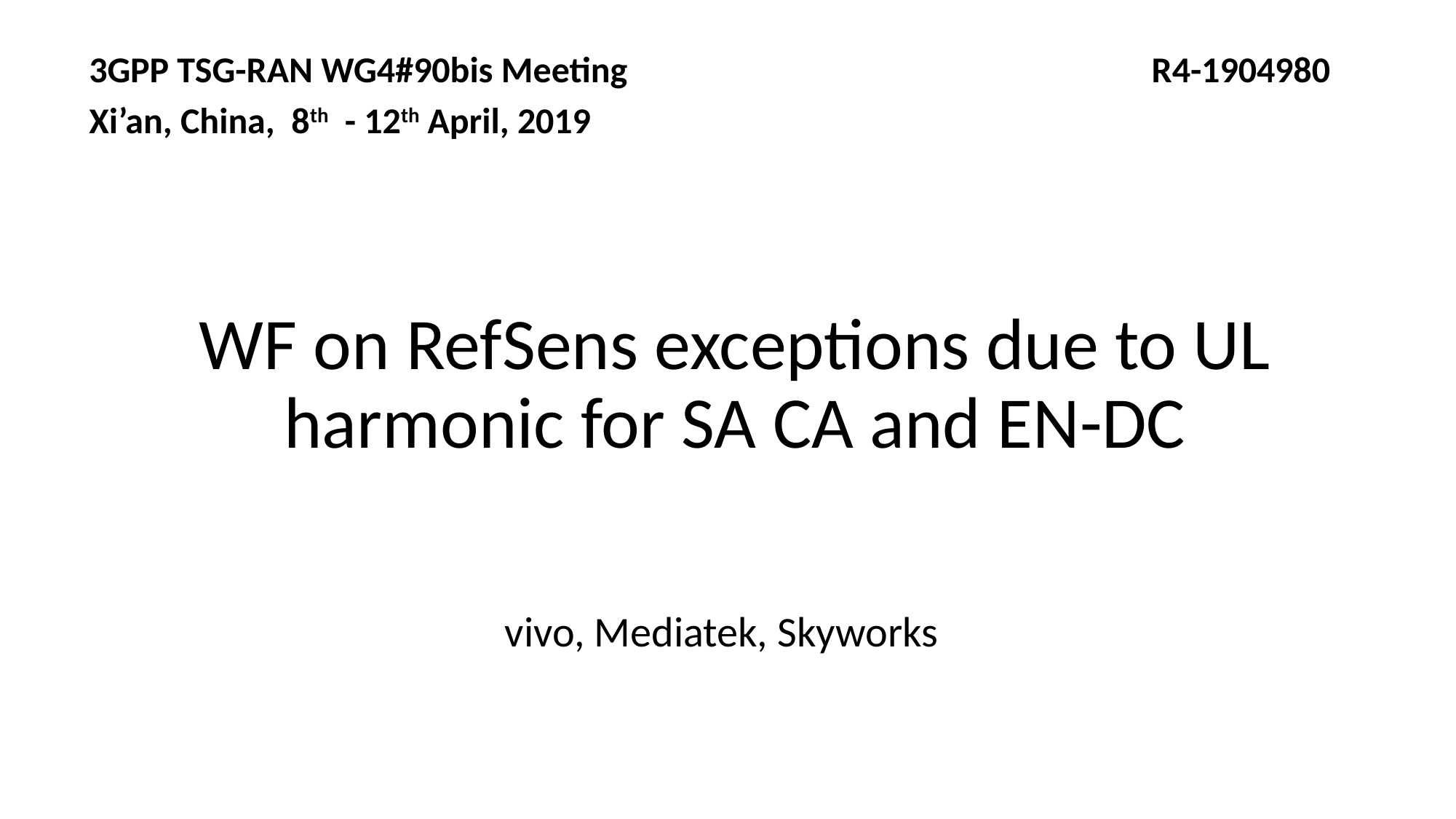

3GPP TSG-RAN WG4#90bis Meeting                                                                R4-1904980
Xi’an, China,  8th  - 12th April, 2019
# WF on RefSens exceptions due to UL harmonic for SA CA and EN-DC
vivo, Mediatek, Skyworks